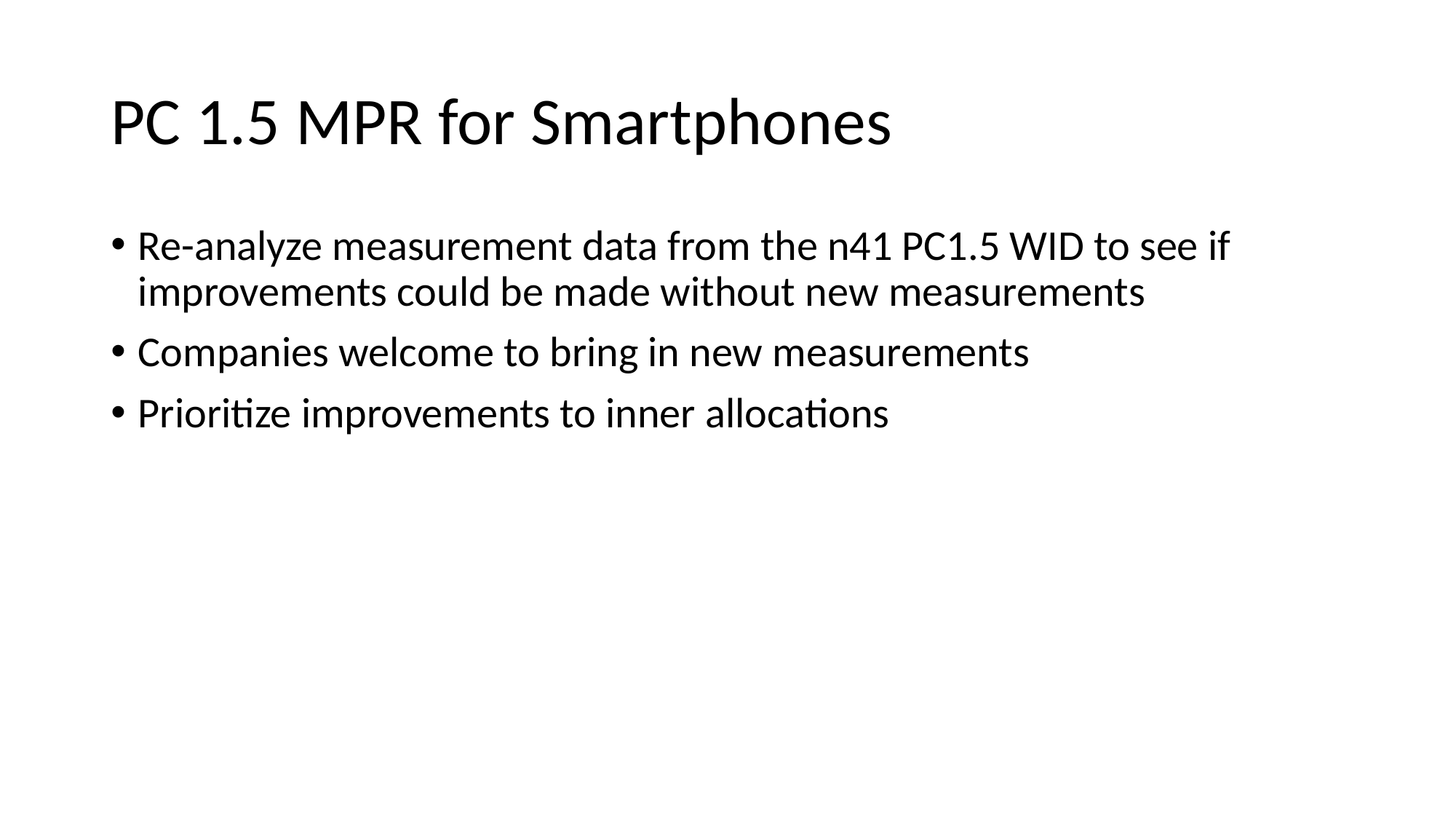

# PC 1.5 MPR for Smartphones
Re-analyze measurement data from the n41 PC1.5 WID to see if improvements could be made without new measurements
Companies welcome to bring in new measurements
Prioritize improvements to inner allocations